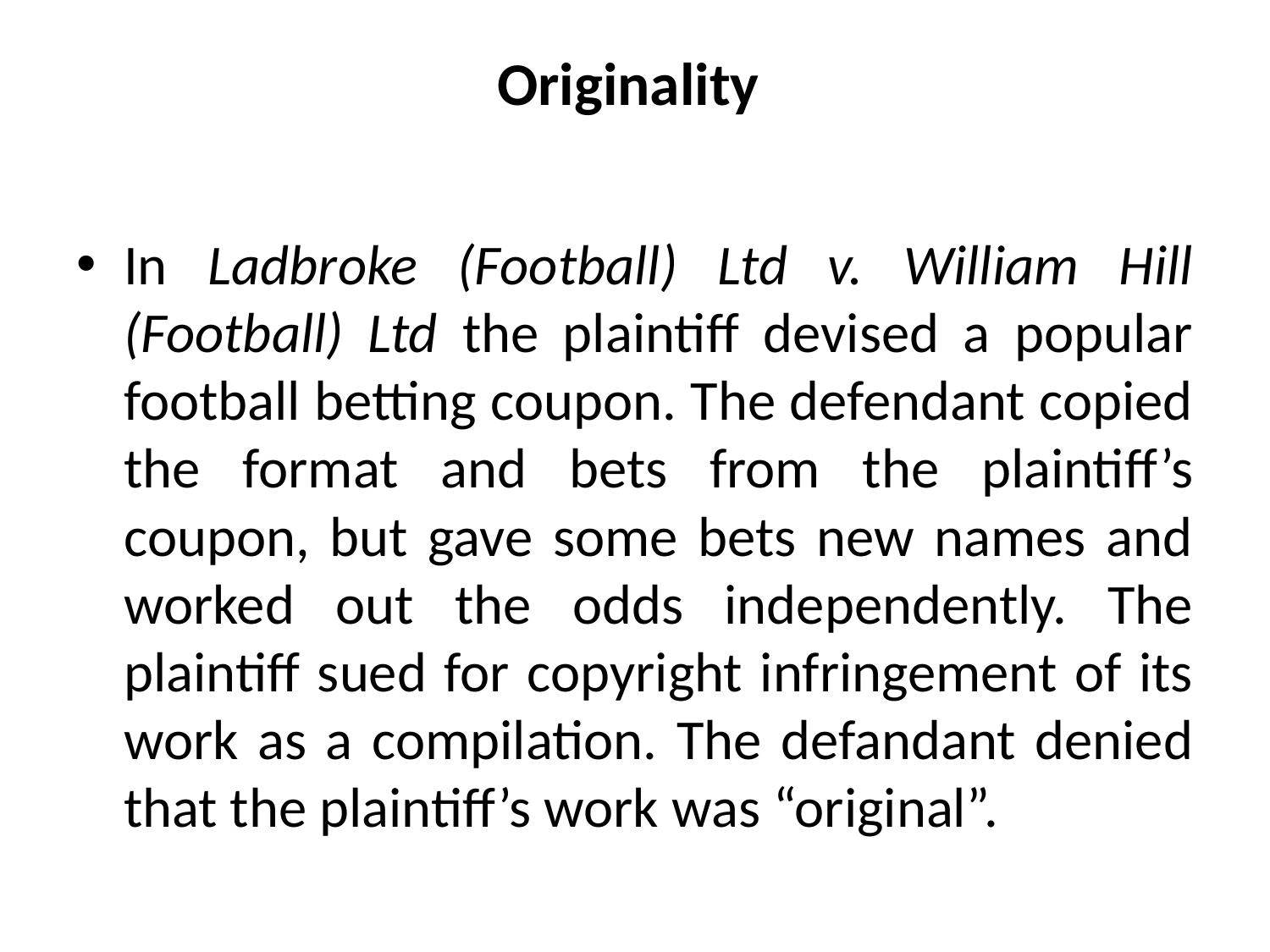

# Originality
In Ladbroke (Football) Ltd v. William Hill (Football) Ltd the plaintiff devised a popular football betting coupon. The defendant copied the format and bets from the plaintiff’s coupon, but gave some bets new names and worked out the odds independently. The plaintiff sued for copyright infringement of its work as a compilation. The defandant denied that the plaintiff’s work was “original”.